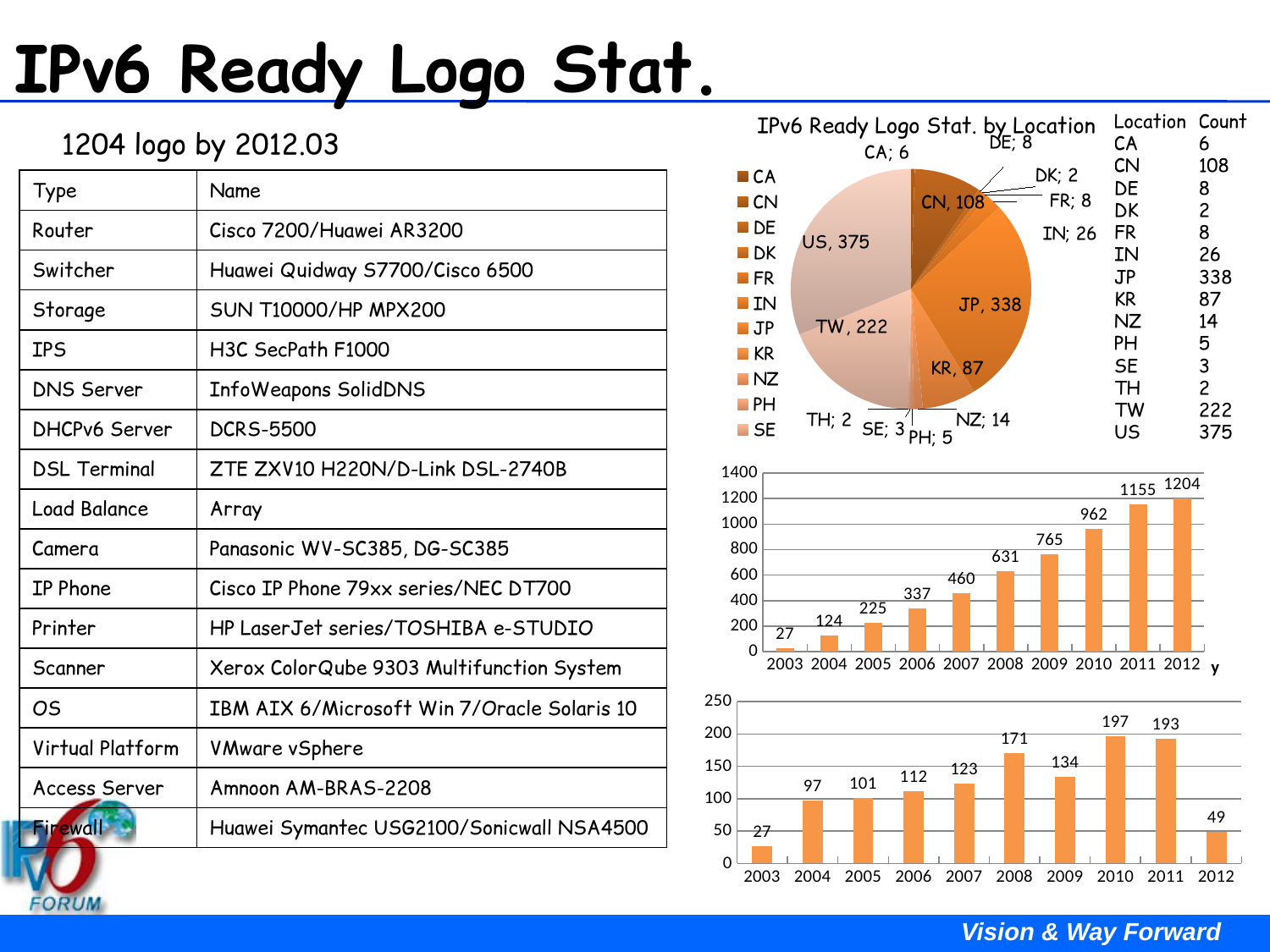

IPv6 Ready Logo Stat.

### Chart

| Category |  |
|---|---|
| CA | 6.0 |
| CN | 108.0 |
| DE | 8.0 |
| DK | 2.0 |
| FR | 8.0 |
| IN | 26.0 |
| JP | 338.0 |
| KR | 87.0 |
| NZ | 14.0 |
| PH | 5.0 |
| SE | 3.0 |
| TH | 2.0 |
| TW | 222.0 |
| US | 375.0 |
IPv6 Ready Logo Stat. by Location
| Location | Count |
| --- | --- |
| CA | 6 |
| CN | 108 |
| DE | 8 |
| DK | 2 |
| FR | 8 |
| IN | 26 |
| JP | 338 |
| KR | 87 |
| NZ | 14 |
| PH | 5 |
| SE | 3 |
| TH | 2 |
| TW | 222 |
| US | 375 |
1204 logo by 2012.03
| Type | Name |
| --- | --- |
| Router | Cisco 7200/Huawei AR3200 |
| Switcher | Huawei Quidway S7700/Cisco 6500 |
| Storage | SUN T10000/HP MPX200 |
| IPS | H3C SecPath F1000 |
| DNS Server | InfoWeapons SolidDNS |
| DHCPv6 Server | DCRS-5500 |
| DSL Terminal | ZTE ZXV10 H220N/D-Link DSL-2740B |
| Load Balance | Array |
| Camera | Panasonic WV-SC385, DG-SC385 |
| IP Phone | Cisco IP Phone 79xx series/NEC DT700 |
| Printer | HP LaserJet series/TOSHIBA e-STUDIO |
| Scanner | Xerox ColorQube 9303 Multifunction System |
| OS | IBM AIX 6/Microsoft Win 7/Oracle Solaris 10 |
| Virtual Platform | VMware vSphere |
| Access Server | Amnoon AM-BRAS-2208 |
| Firewall | Huawei Symantec USG2100/Sonicwall NSA4500 |

### Chart

| Category |  |
|---|---|
| 2003 | 27.0 |
| 2004 | 124.0 |
| 2005 | 225.0 |
| 2006 | 337.0 |
| 2007 | 460.0 |
| 2008 | 631.0 |
| 2009 | 765.0 |
| 2010 | 962.0 |
| 2011 | 1155.0 |
| 2012 | 1204.0 |

### Chart

| Category |  |
|---|---|
| 2003 | 27.0 |
| 2004 | 97.0 |
| 2005 | 101.0 |
| 2006 | 112.0 |
| 2007 | 123.0 |
| 2008 | 171.0 |
| 2009 | 134.0 |
| 2010 | 197.0 |
| 2011 | 193.0 |
| 2012 | 49.0 |